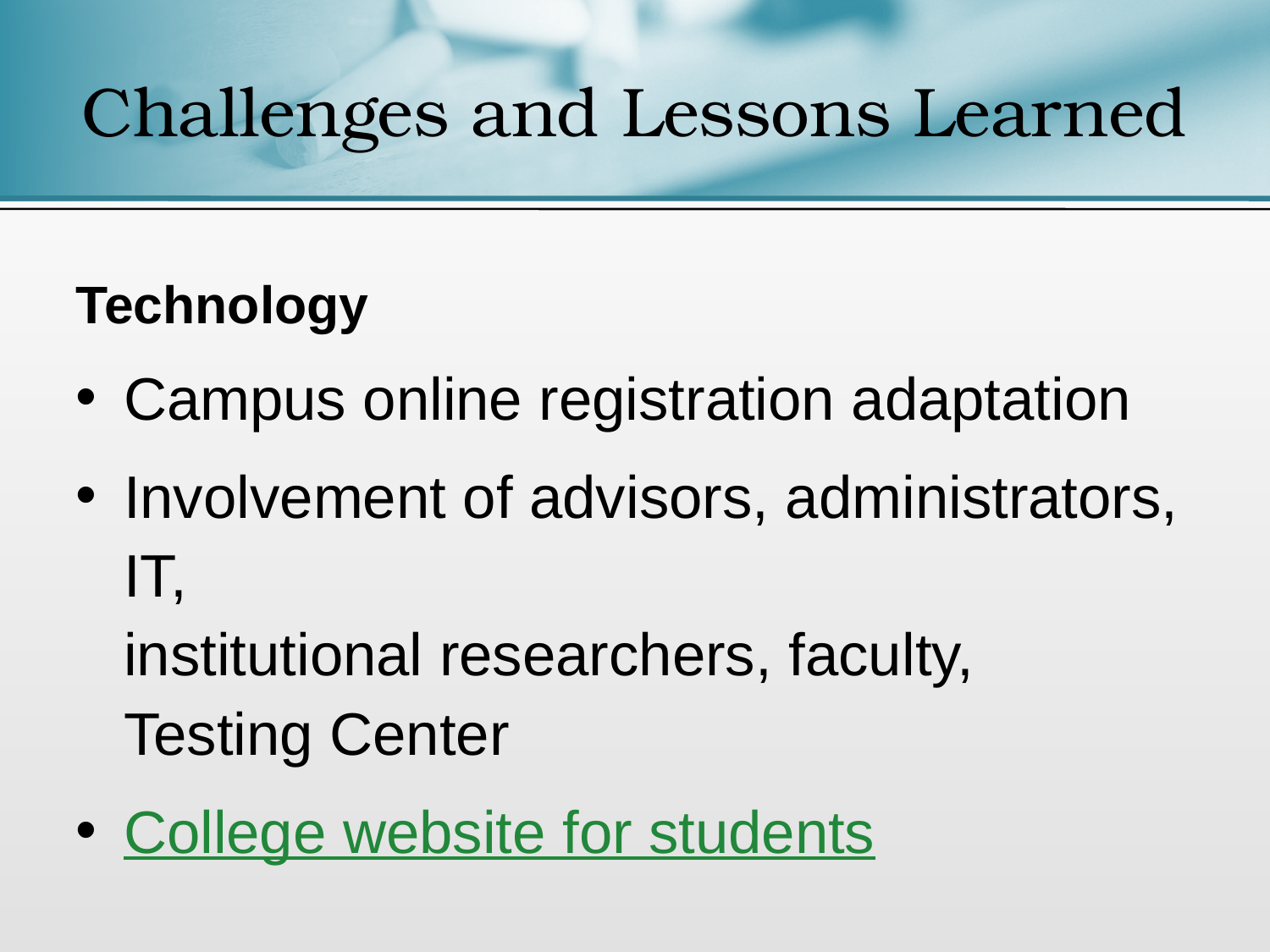

# Challenges and Lessons Learned
Technology
Campus online registration adaptation
Involvement of advisors, administrators, IT,
institutional researchers, faculty,
Testing Center
College website for students